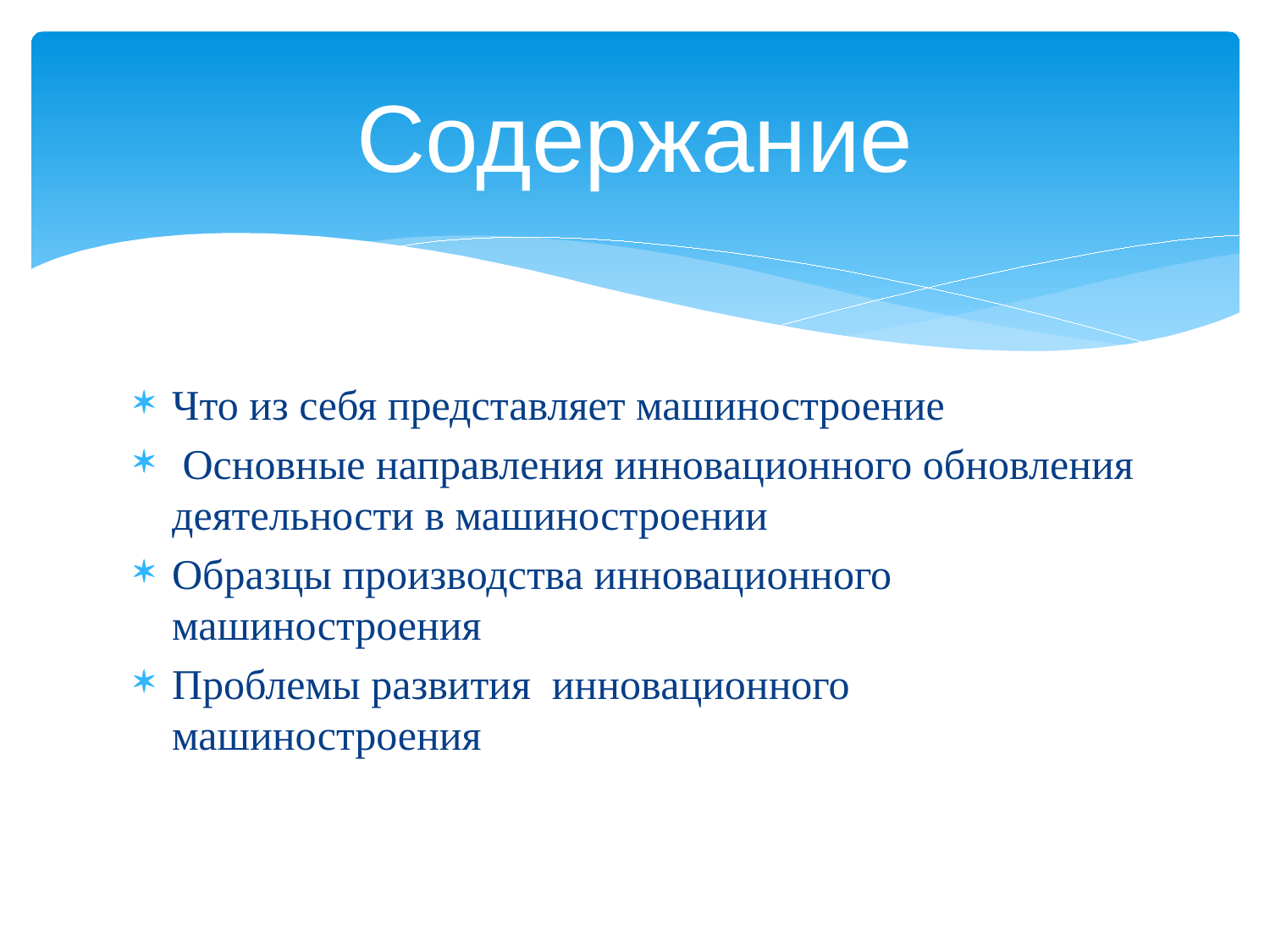

# Содержание
Что из себя представляет машиностроение
 Основные направления инновационного обновления деятельности в машиностроении
Образцы производства инновационного машиностроения
Проблемы развития  инновационного машиностроения